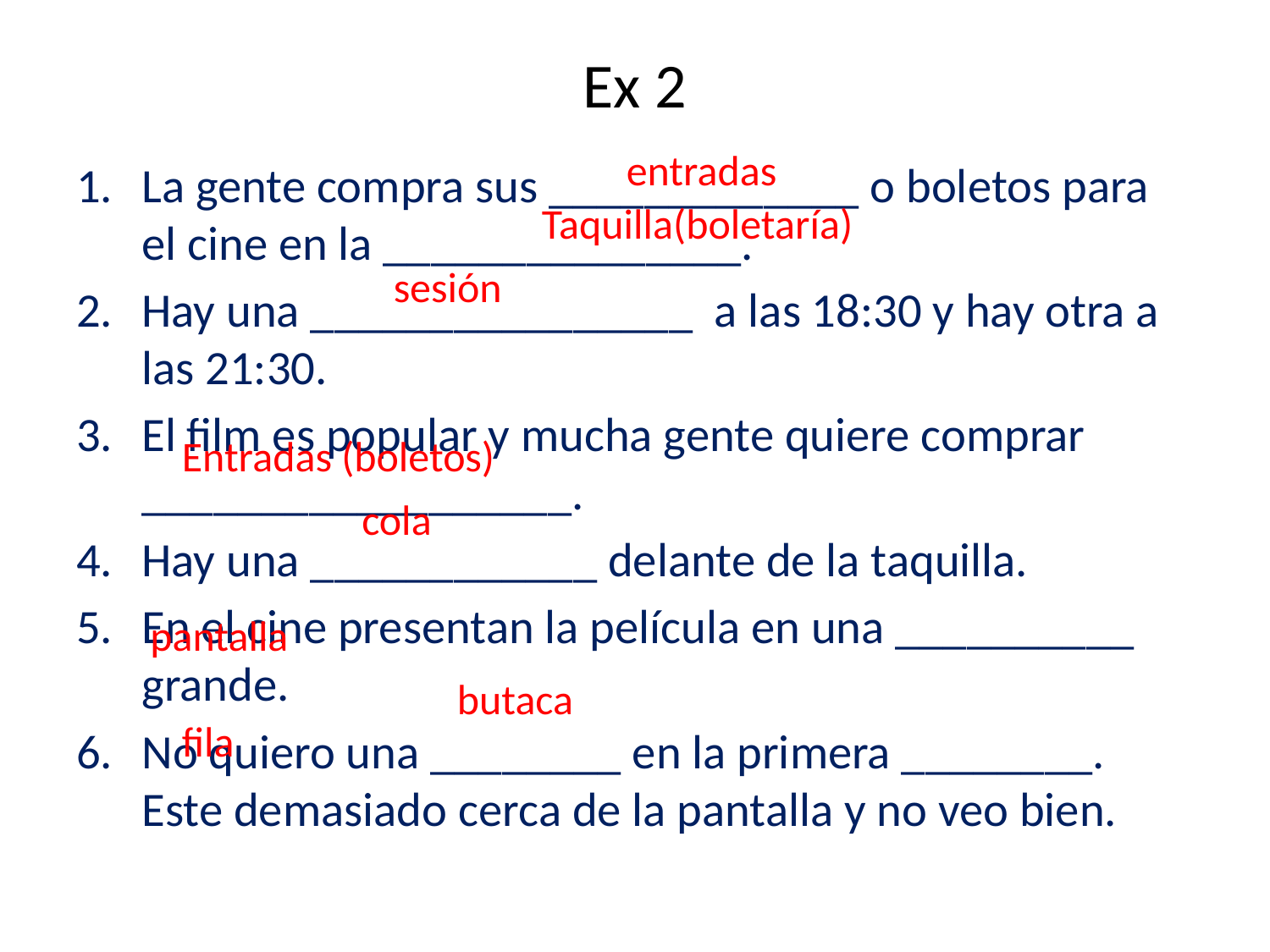

# Ex 2
entradas
La gente compra sus _____________ o boletos para el cine en la _______________.
Hay una ________________  a las 18:30 y hay otra a las 21:30.
El film es popular y mucha gente quiere comprar __________________.
Hay una ____________ delante de la taquilla.
En el cine presentan la película en una __________ grande.
No quiero una ________ en la primera ________. Este demasiado cerca de la pantalla y no veo bien.

Taquilla(boletaría)
sesión
Entradas (boletos)
cola
pantalla
butaca
fila